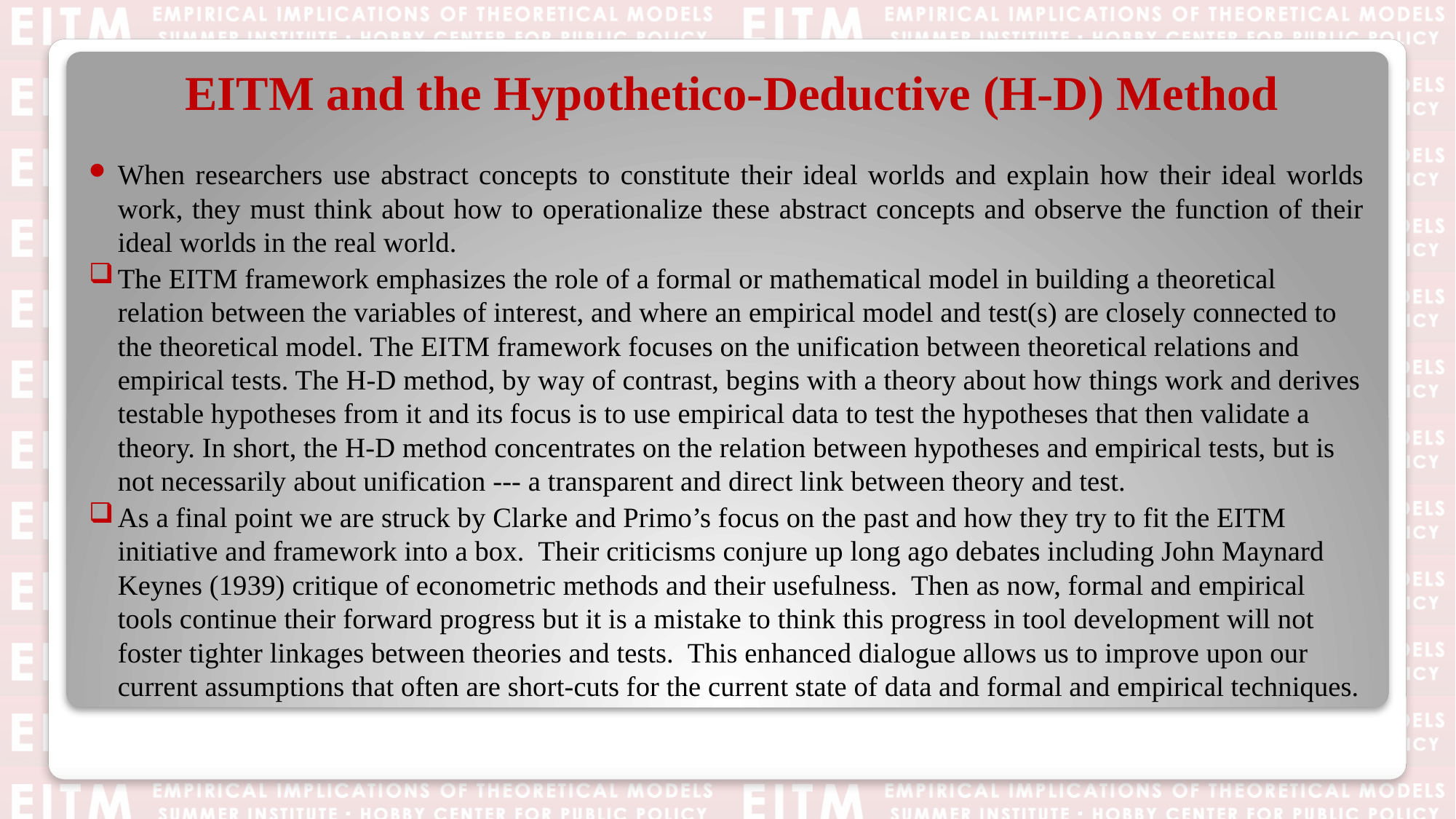

# EITM and the Hypothetico-Deductive (H-D) Method
When researchers use abstract concepts to constitute their ideal worlds and explain how their ideal worlds work, they must think about how to operationalize these abstract concepts and observe the function of their ideal worlds in the real world.
The EITM framework emphasizes the role of a formal or mathematical model in building a theoretical relation between the variables of interest, and where an empirical model and test(s) are closely connected to the theoretical model. The EITM framework focuses on the unification between theoretical relations and empirical tests. The H-D method, by way of contrast, begins with a theory about how things work and derives testable hypotheses from it and its focus is to use empirical data to test the hypotheses that then validate a theory. In short, the H-D method concentrates on the relation between hypotheses and empirical tests, but is not necessarily about unification --- a transparent and direct link between theory and test.
As a final point we are struck by Clarke and Primo’s focus on the past and how they try to fit the EITM initiative and framework into a box.  Their criticisms conjure up long ago debates including John Maynard Keynes (1939) critique of econometric methods and their usefulness.  Then as now, formal and empirical tools continue their forward progress but it is a mistake to think this progress in tool development will not foster tighter linkages between theories and tests.  This enhanced dialogue allows us to improve upon our current assumptions that often are short-cuts for the current state of data and formal and empirical techniques.